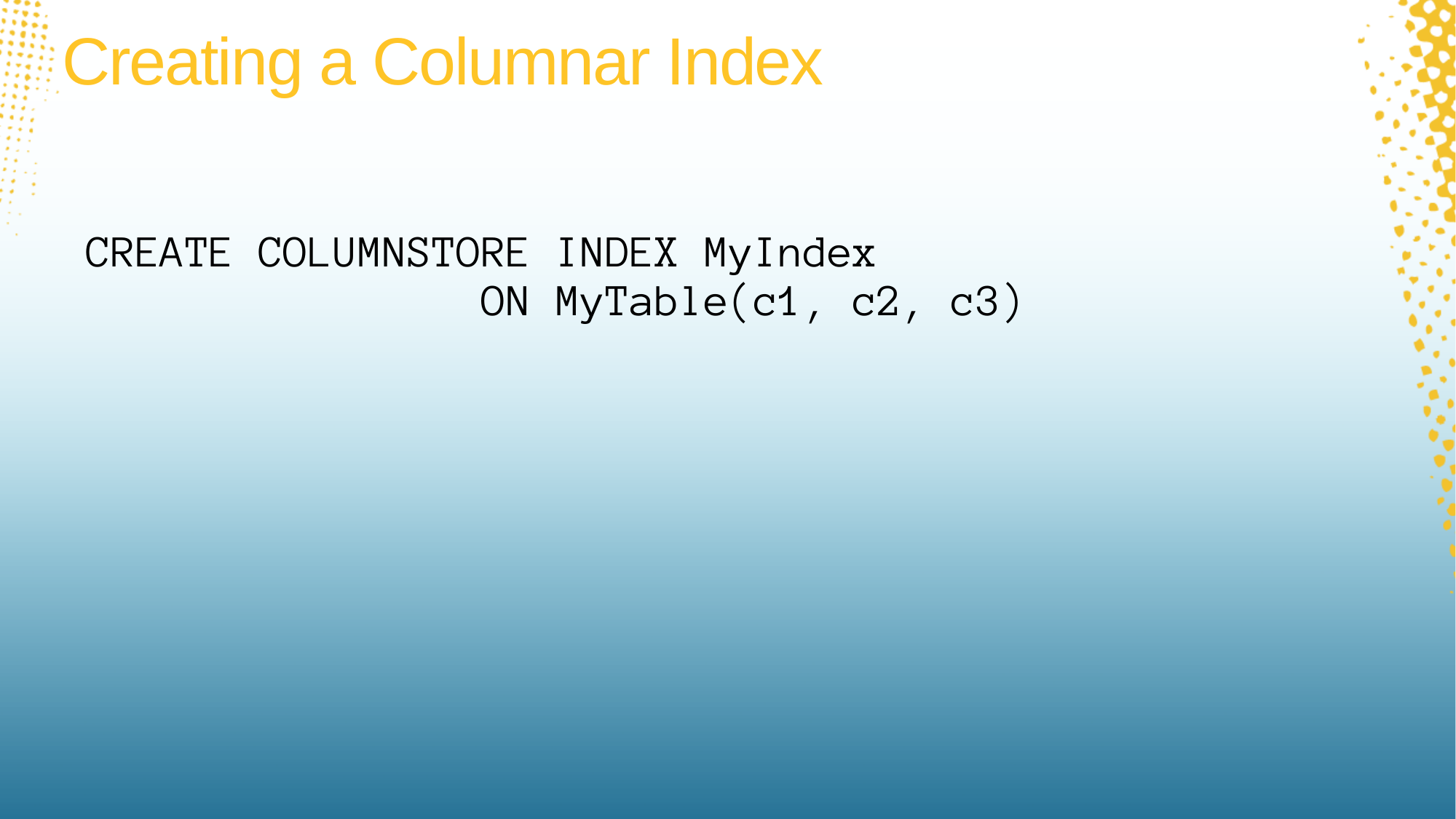

# Creating a Columnar Index
 CREATE COLUMNSTORE INDEX MyIndex
                 ON MyTable(c1, c2, c3)